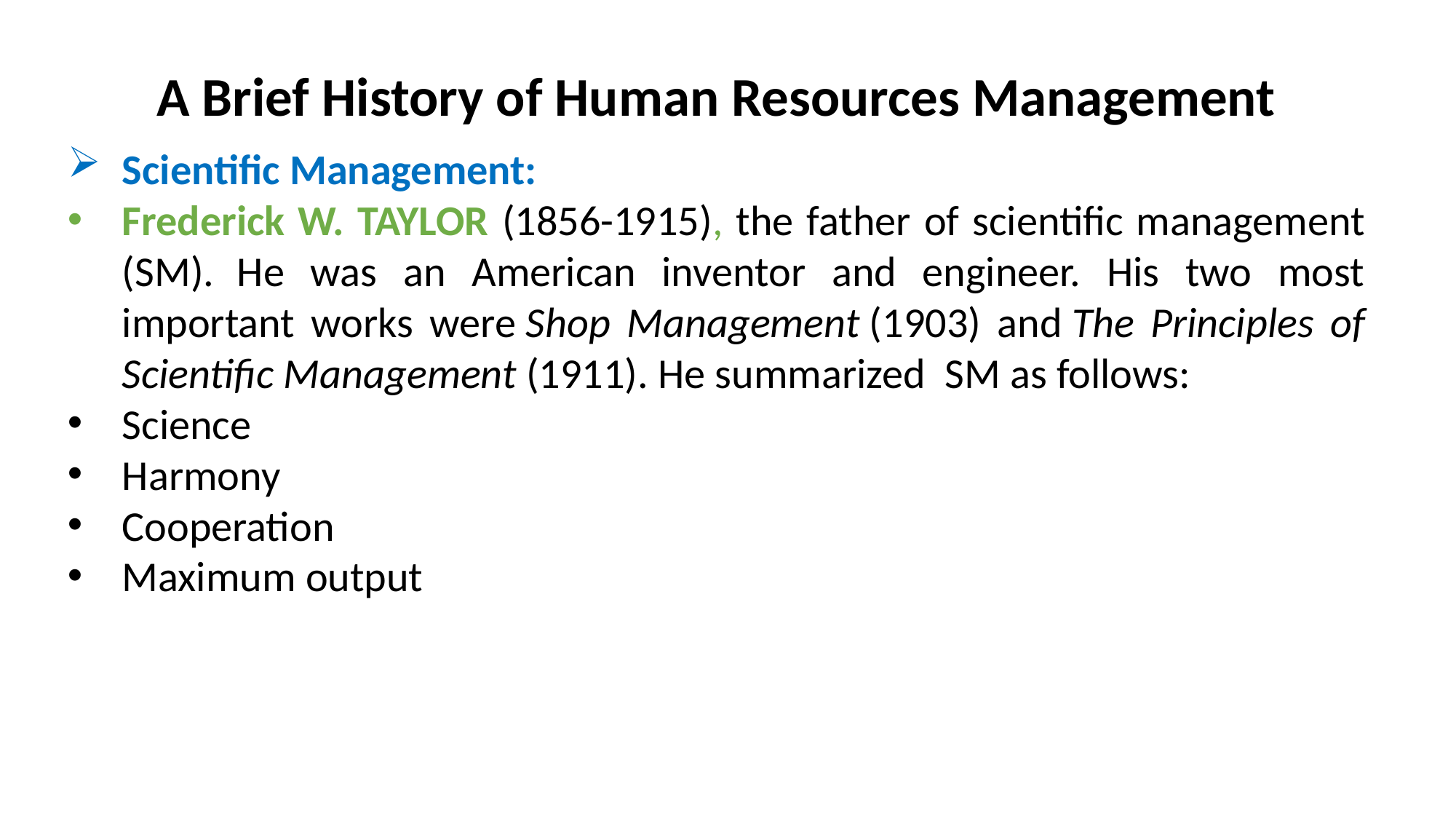

A Brief History of Human Resources Management
Scientific Management:
Frederick W. TAYLOR (1856-1915), the father of scientific management (SM). He was an American inventor and engineer. His two most important works were Shop Management (1903) and The Principles of Scientific Management (1911). He summarized  SM as follows:
Science
Harmony
Cooperation
Maximum output